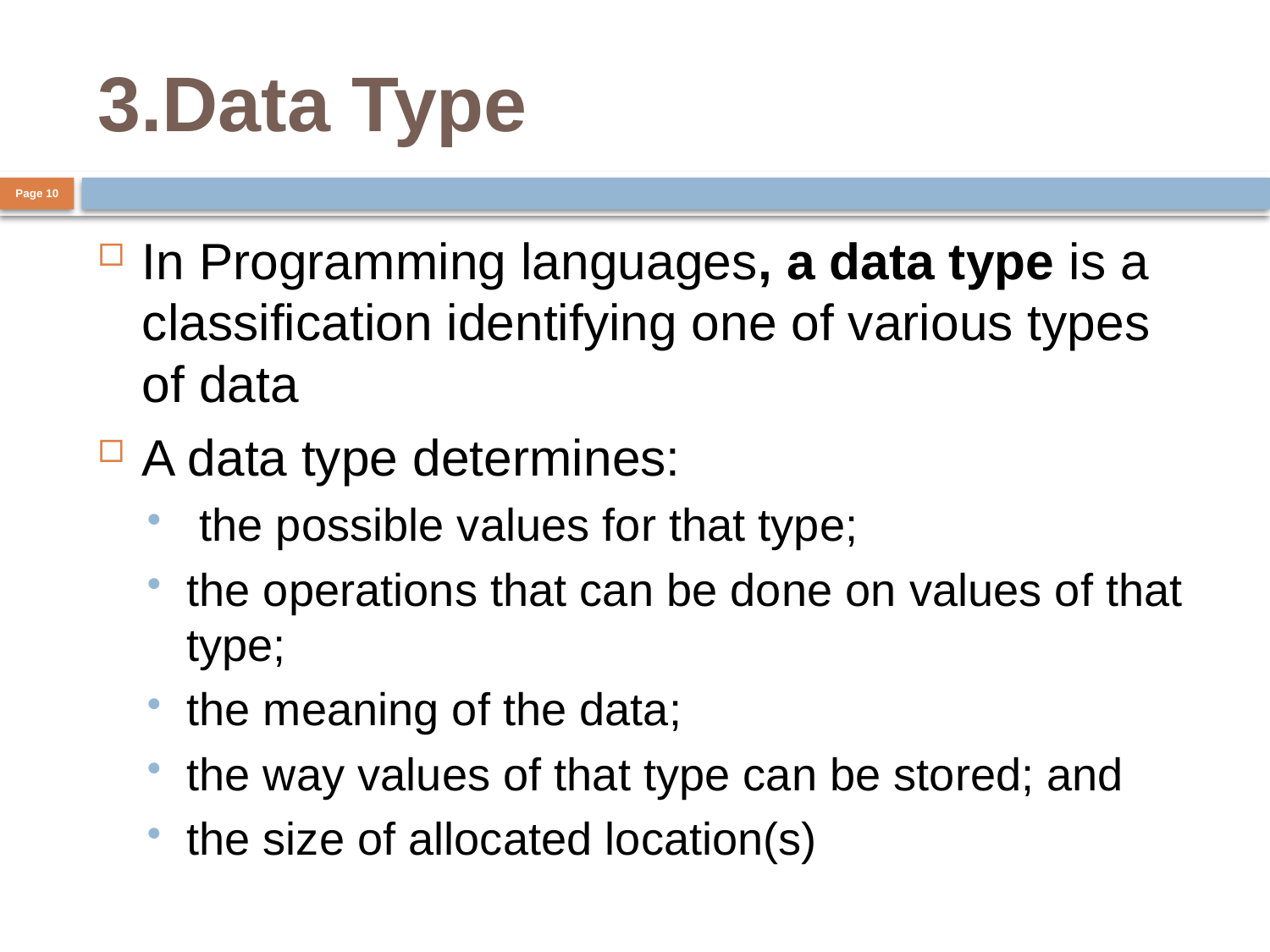

# 3.Data Type
Page 10
In Programming languages, a data type is a classification identifying one of various types of data
A data type determines:
 the possible values for that type;
the operations that can be done on values of that type;
the meaning of the data;
the way values of that type can be stored; and
the size of allocated location(s)